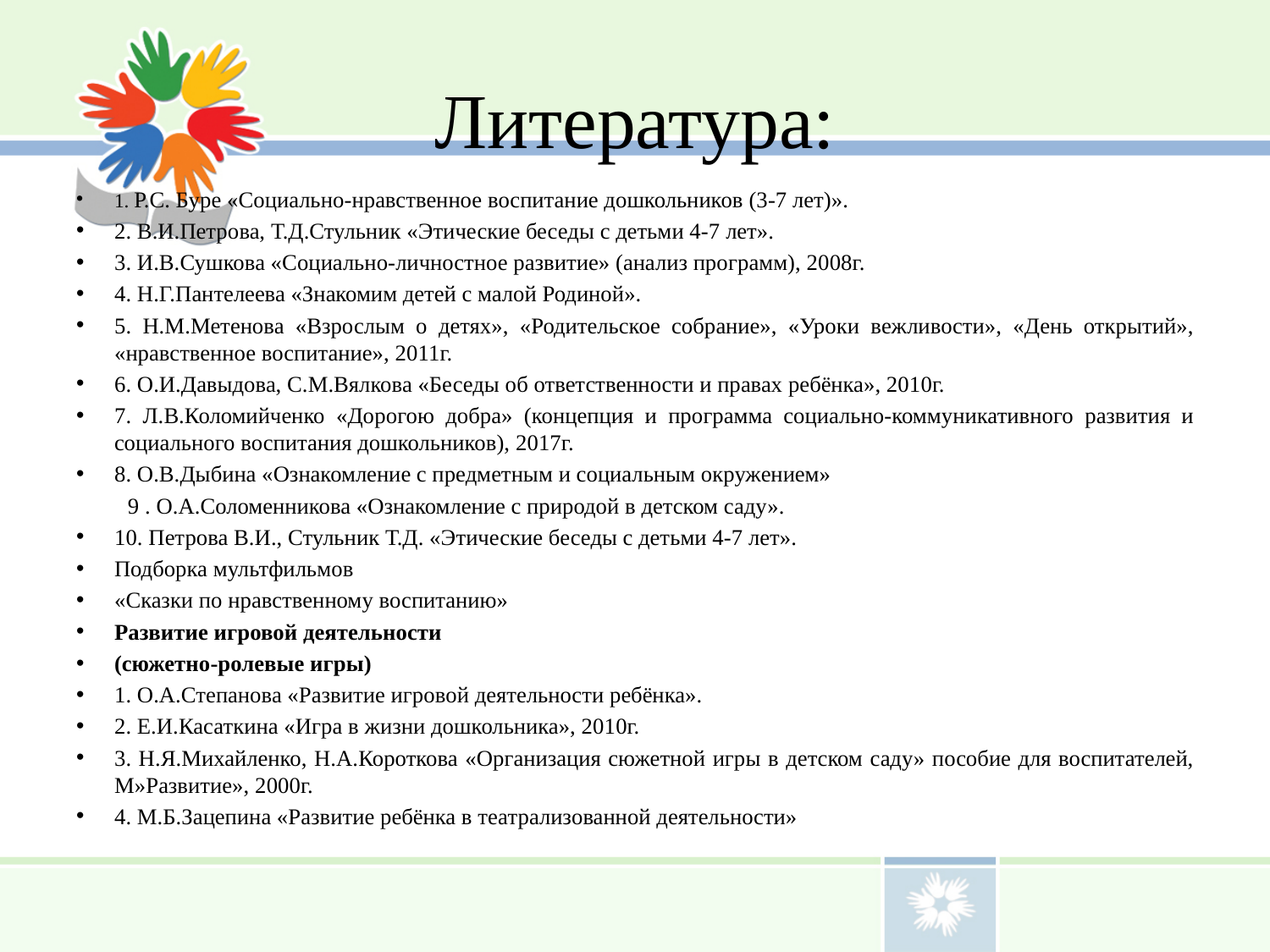

# Литература:
1. Р.С. Буре «Социально-нравственное воспитание дошкольников (3-7 лет)».
2. В.И.Петрова, Т.Д.Стульник «Этические беседы с детьми 4-7 лет».
3. И.В.Сушкова «Социально-личностное развитие» (анализ программ), 2008г.
4. Н.Г.Пантелеева «Знакомим детей с малой Родиной».
5. Н.М.Метенова «Взрослым о детях», «Родительское собрание», «Уроки вежливости», «День открытий», «нравственное воспитание», 2011г.
6. О.И.Давыдова, С.М.Вялкова «Беседы об ответственности и правах ребёнка», 2010г.
7. Л.В.Коломийченко «Дорогою добра» (концепция и программа социально-коммуникативного развития и социального воспитания дошкольников), 2017г.
8. О.В.Дыбина «Ознакомление с предметным и социальным окружением»
         9 . О.А.Соломенникова «Ознакомление с природой в детском саду».
10. Петрова В.И., Стульник Т.Д. «Этические беседы с детьми 4-7 лет».
Подборка мультфильмов
«Сказки по нравственному воспитанию»
Развитие игровой деятельности
(сюжетно-ролевые игры)
1. О.А.Степанова «Развитие игровой деятельности ребёнка».
2. Е.И.Касаткина «Игра в жизни дошкольника», 2010г.
3. Н.Я.Михайленко, Н.А.Короткова «Организация сюжетной игры в детском саду» пособие для воспитателей, М»Развитие», 2000г.
4. М.Б.Зацепина «Развитие ребёнка в театрализованной деятельности»